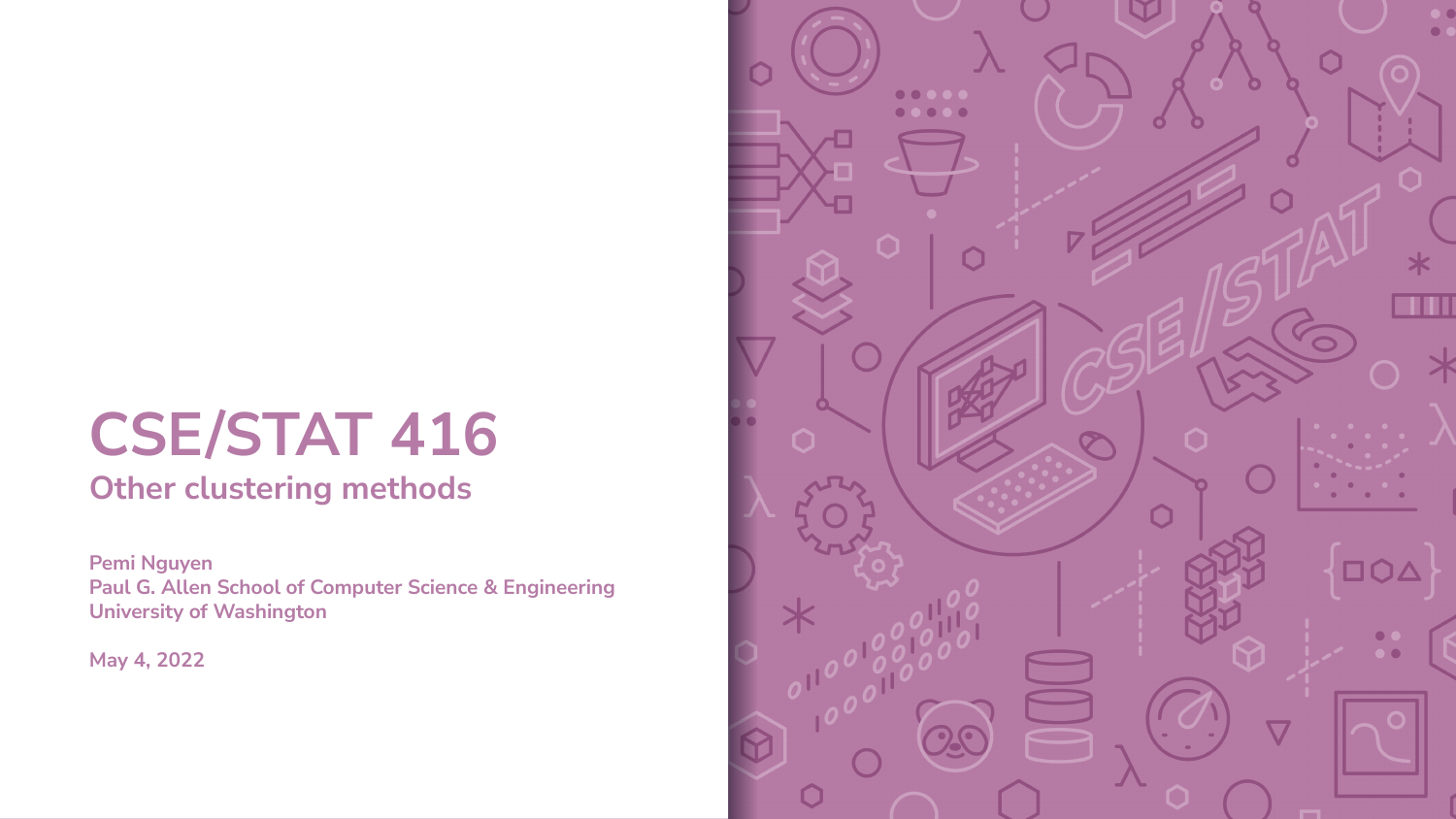

# CSE/STAT 416 Other clustering methods Pemi Nguyen Paul G. Allen School of Computer Science & Engineering University of Washington May 4, 2022